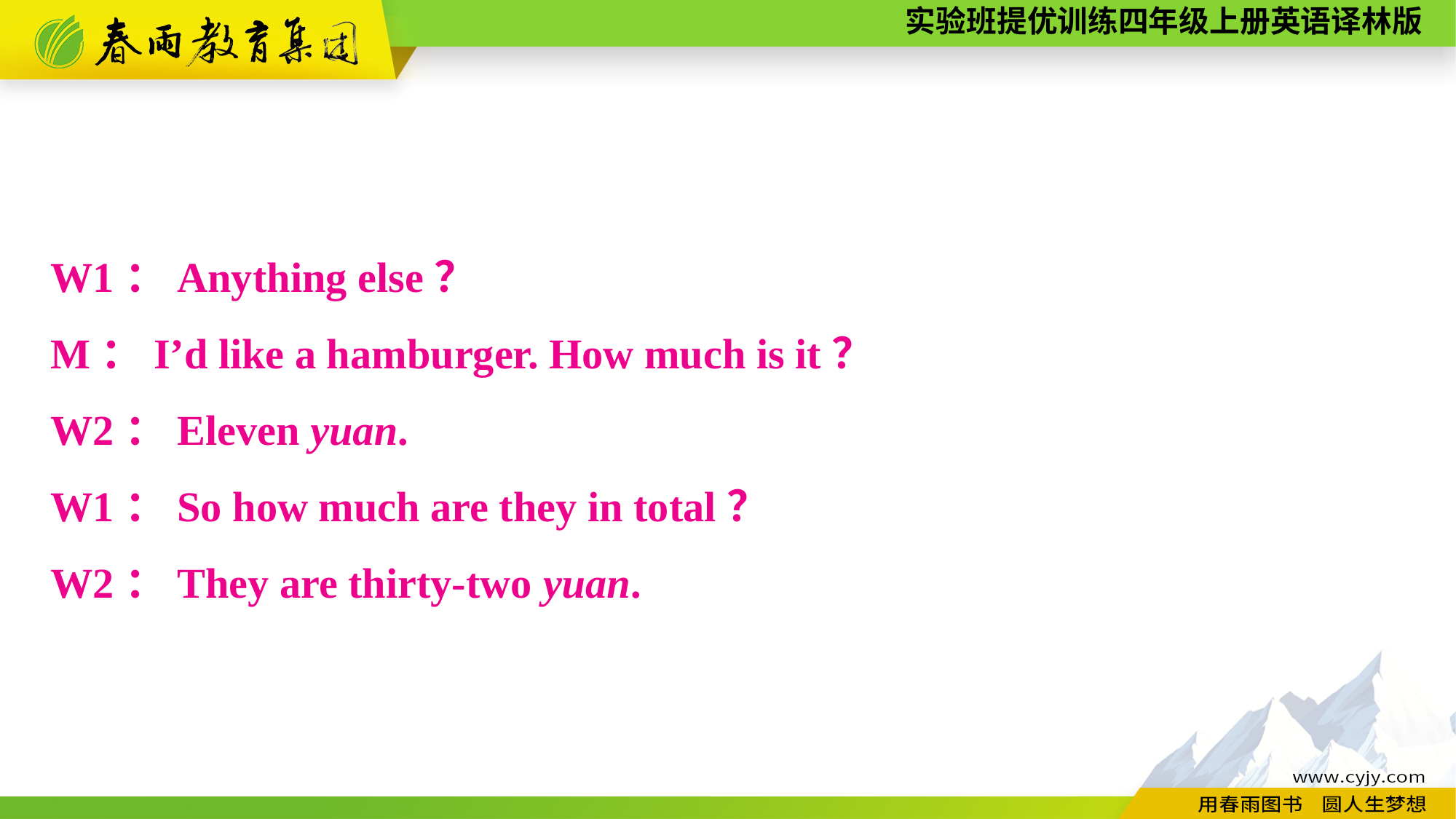

W1：Anything else？
M：I’d like a hamburger. How much is it？
W2：Eleven yuan.
W1：So how much are they in total？
W2：They are thirty-two yuan.